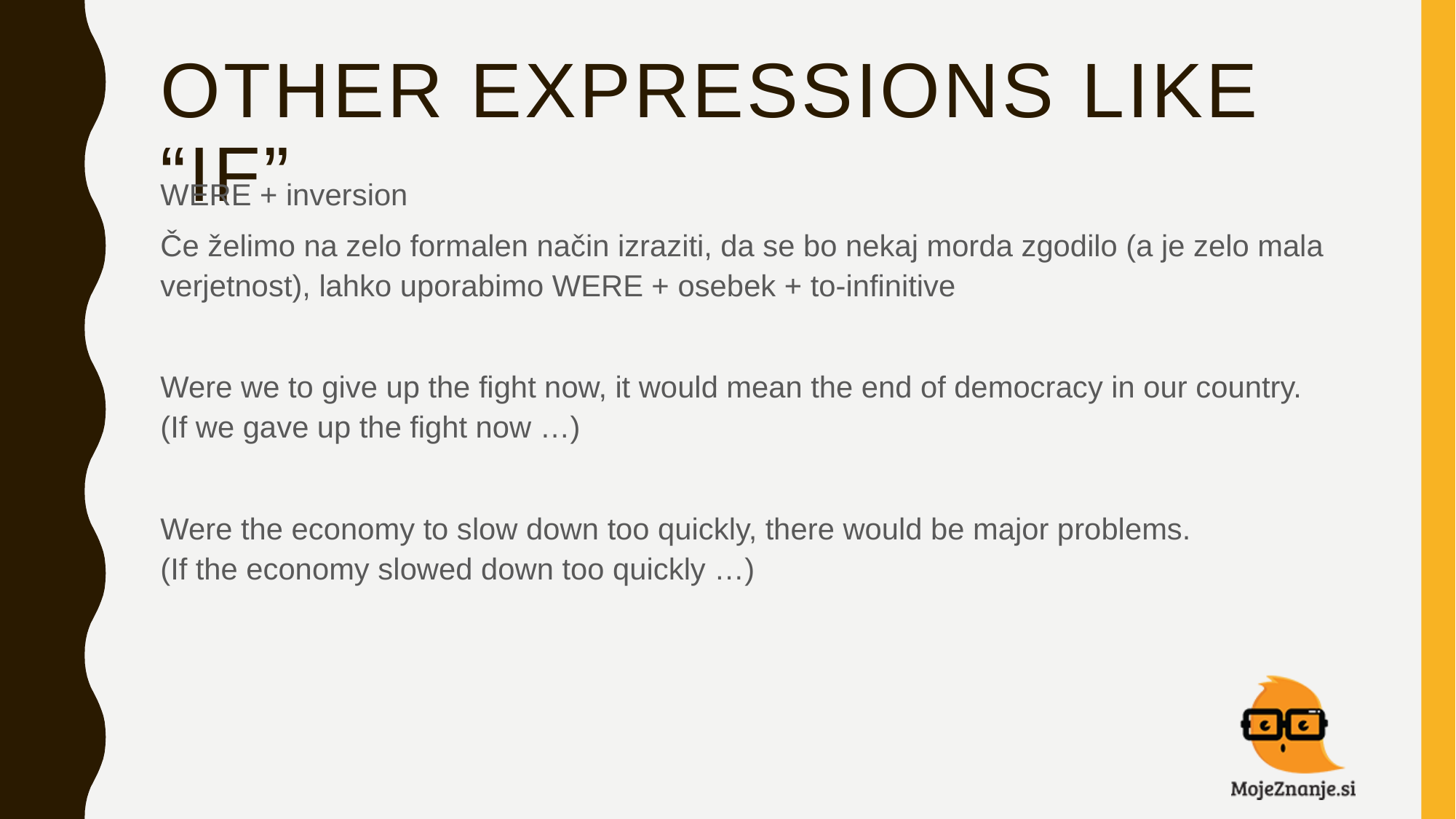

# OTHER EXPRESSIONS LIKE “IF”
WERE + inversion
Če želimo na zelo formalen način izraziti, da se bo nekaj morda zgodilo (a je zelo mala verjetnost), lahko uporabimo WERE + osebek + to-infinitive

Were we to give up the fight now, it would mean the end of democracy in our country.
(If we gave up the fight now …)

Were the economy to slow down too quickly, there would be major problems.
(If the economy slowed down too quickly …)